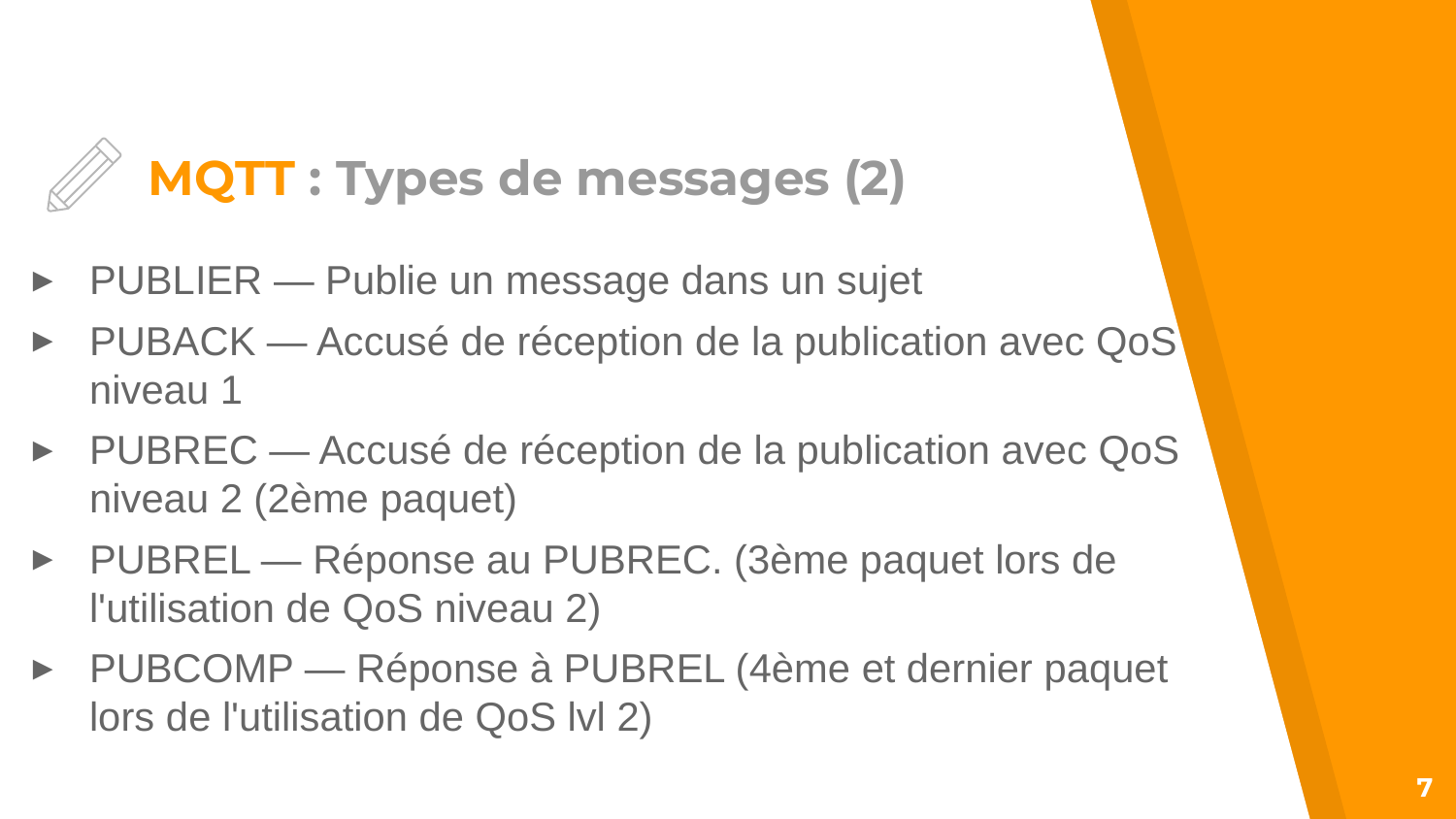

# MQTT : Types de messages (2)
PUBLIER — Publie un message dans un sujet
PUBACK — Accusé de réception de la publication avec QoS niveau 1
PUBREC — Accusé de réception de la publication avec QoS niveau 2 (2ème paquet)
PUBREL — Réponse au PUBREC. (3ème paquet lors de l'utilisation de QoS niveau 2)
PUBCOMP — Réponse à PUBREL (4ème et dernier paquet lors de l'utilisation de QoS lvl 2)
7